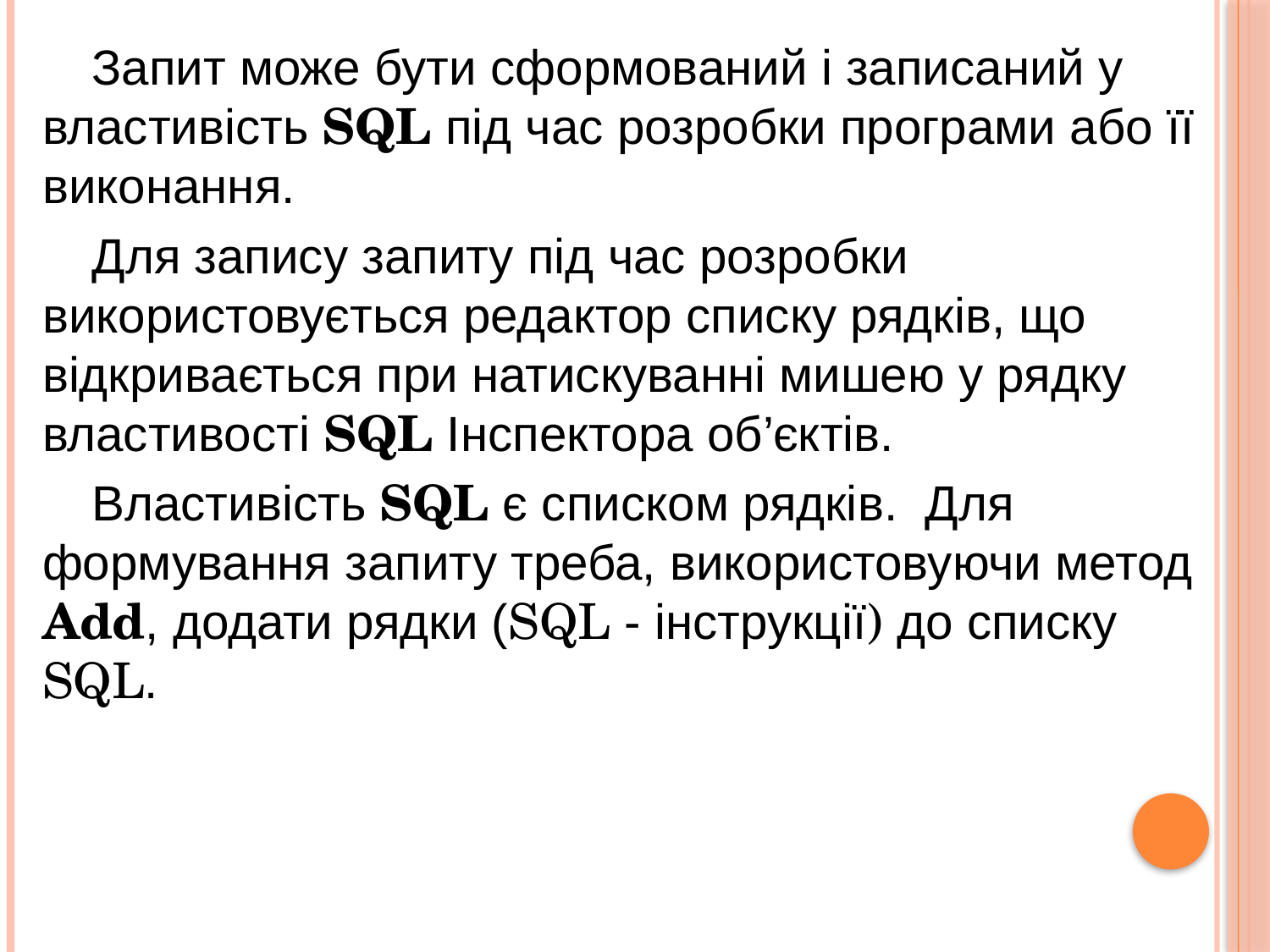

Запит може бути сформований і записаний у властивість SQL під час розробки програми або її виконання.
Для запису запиту під час розробки використовується редактор списку рядків, що відкривається при натискуванні мишею у рядку властивості SQL Інспектора об’єктів.
Властивість SQL є списком рядків.  Для формування запиту треба, використовуючи метод Add, додати рядки (SQL - інструкції) до списку SQL.